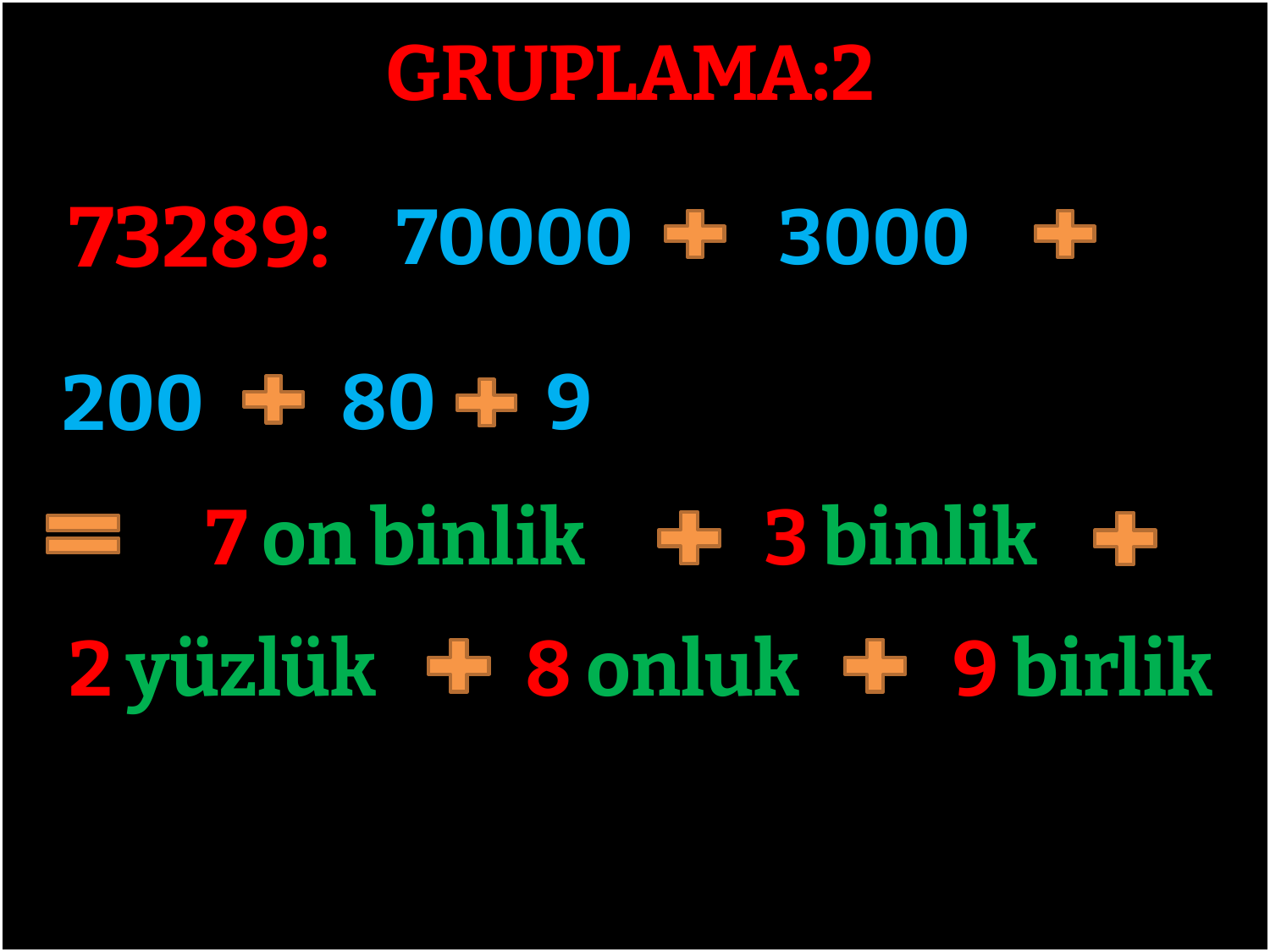

GRUPLAMA:2
#
73289:
3000
70000

9
80
200

7 on binlik
3 binlik

9 birlik
8 onluk
2 yüzlük